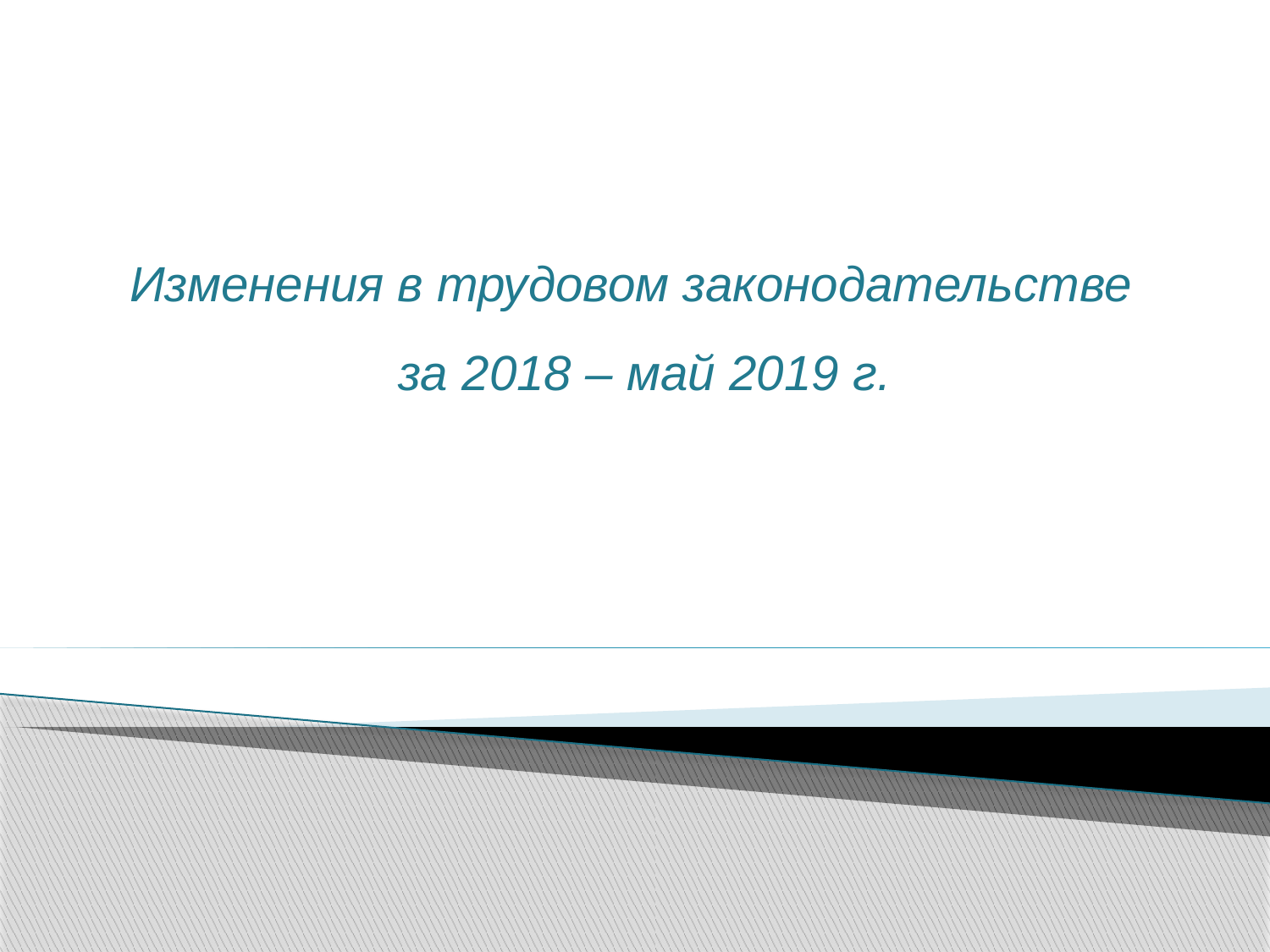

Изменения в трудовом законодательстве
за 2018 – май 2019 г.